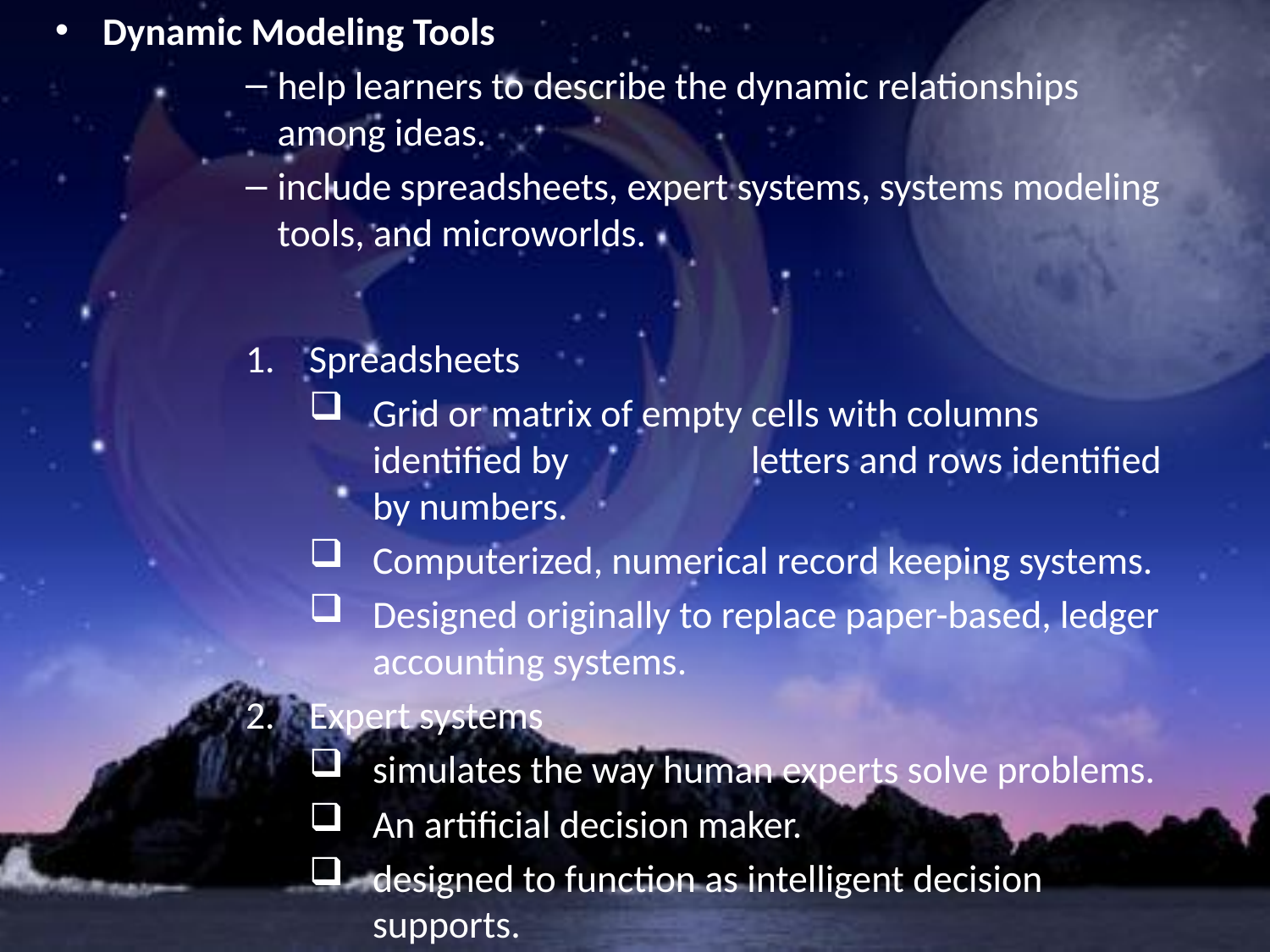

Dynamic Modeling Tools
help learners to describe the dynamic relationships among ideas.
include spreadsheets, expert systems, systems modeling tools, and microworlds.

Spreadsheets
Grid or matrix of empty cells with columns identified by                     letters and rows identified by numbers.
Computerized, numerical record keeping systems.
Designed originally to replace paper-based, ledger accounting systems.
Expert systems
simulates the way human experts solve problems.
An artificial decision maker.
designed to function as intelligent decision supports.